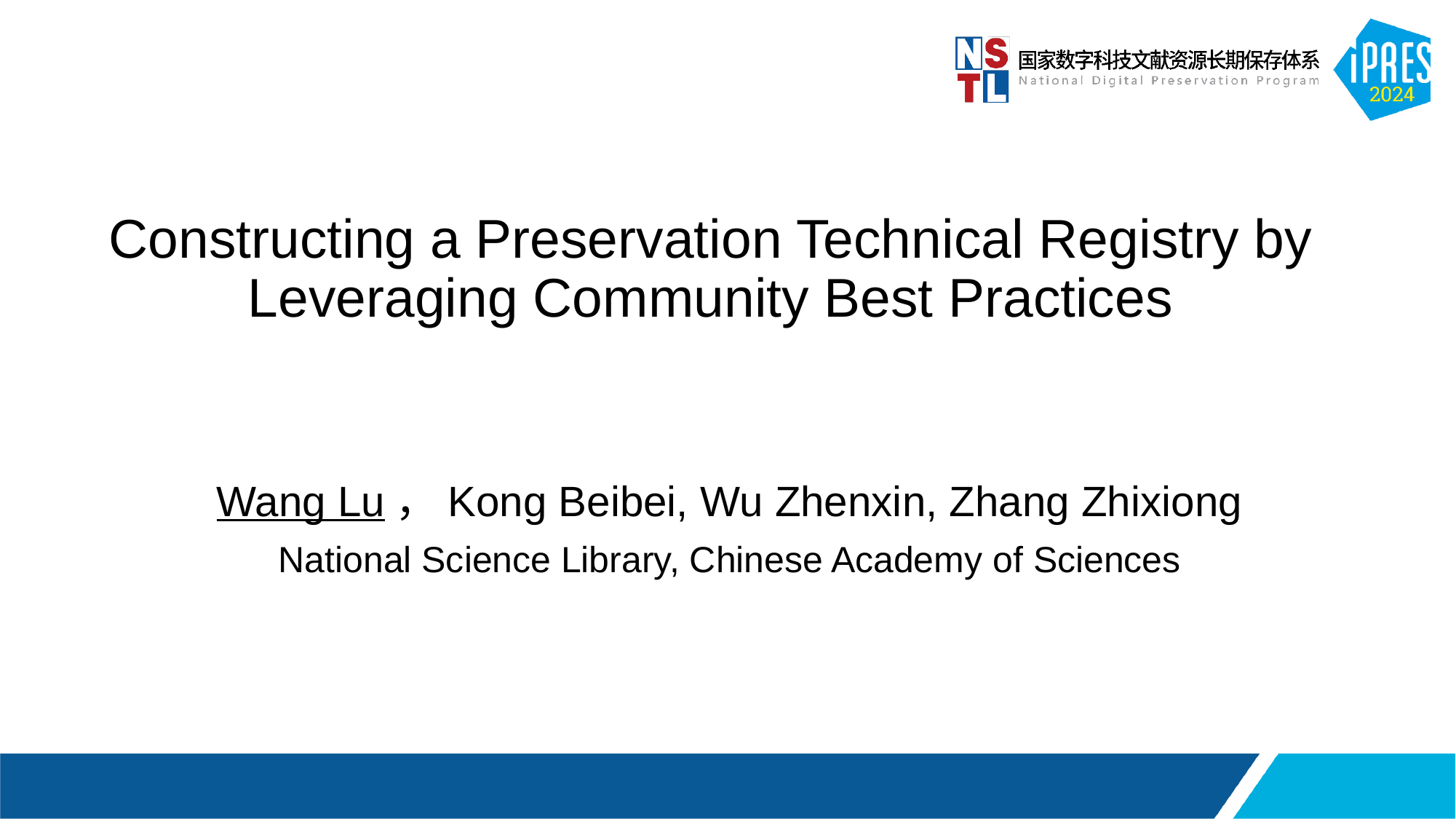

# Constructing a Preservation Technical Registry by Leveraging Community Best Practices
Wang Lu，Kong Beibei, Wu Zhenxin, Zhang Zhixiong
National Science Library, Chinese Academy of Sciences